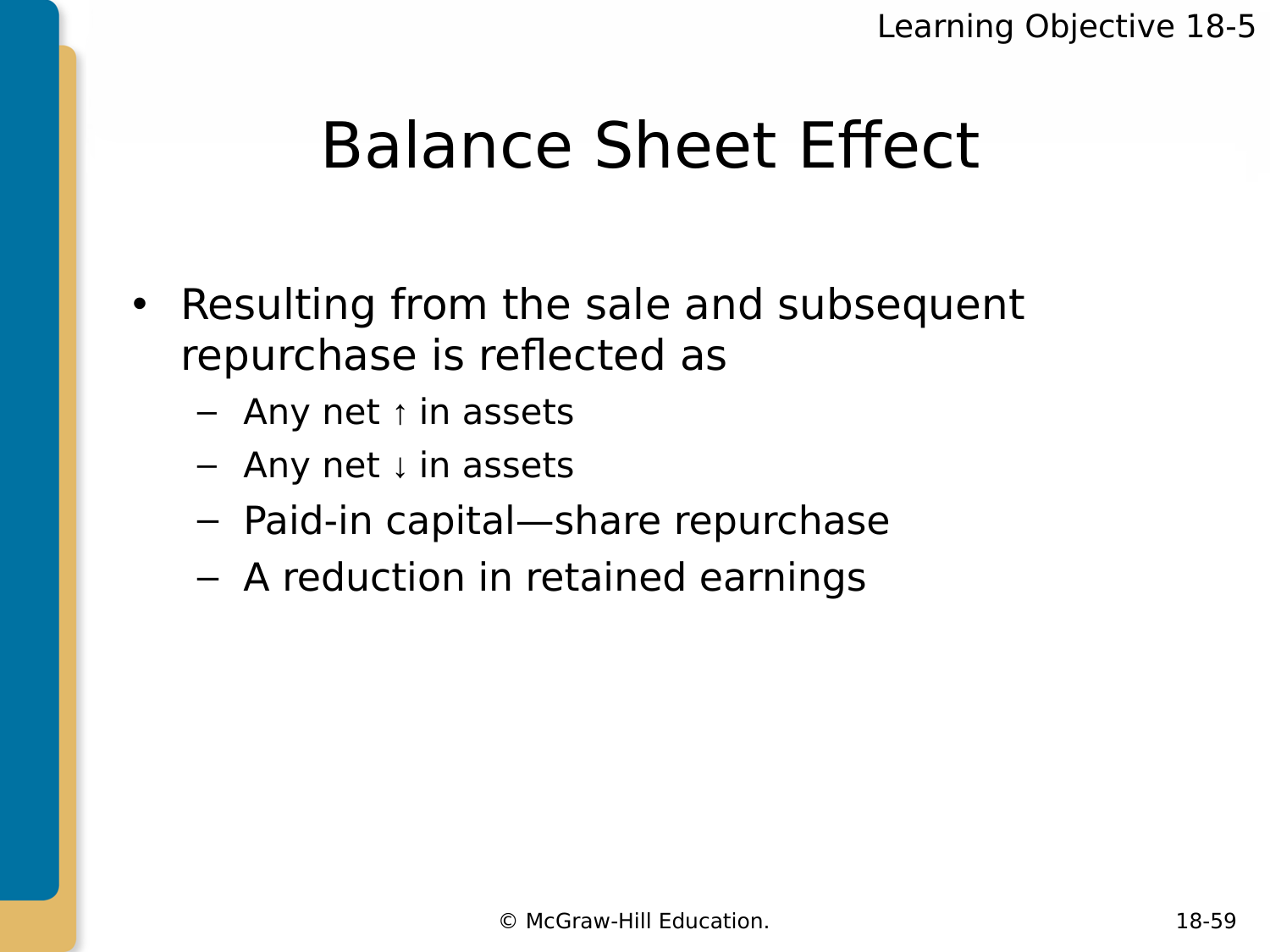

Learning Objective 18-5
# Balance Sheet Effect
Resulting from the sale and subsequent repurchase is reflected as
Any net ↑ in assets
Any net ↓ in assets
Paid-in capital—share repurchase
A reduction in retained earnings